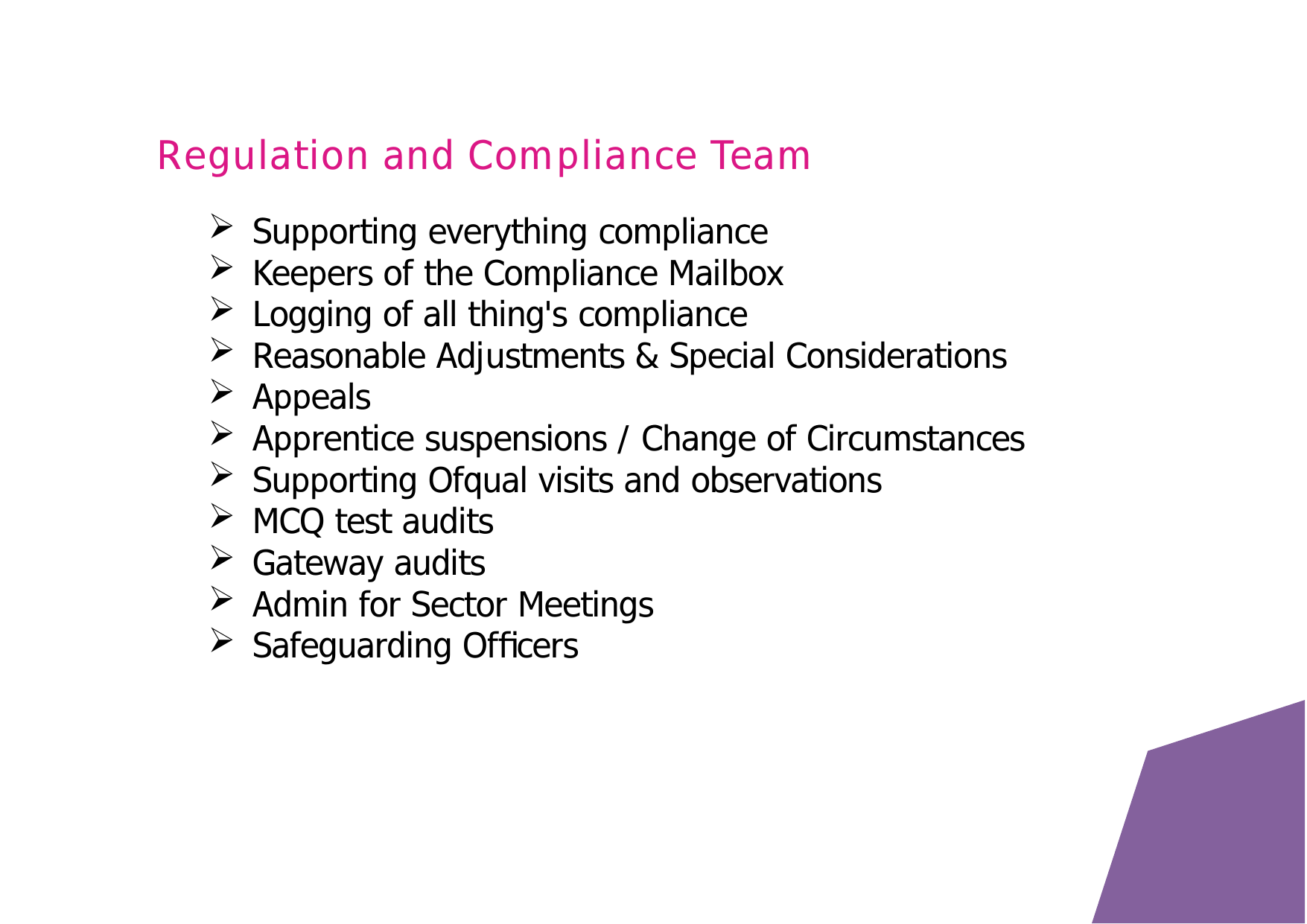

# Regulation and Compliance Team
Supporting everything compliance
Keepers of the Compliance Mailbox
Logging of all thing's compliance
Reasonable Adjustments & Special Considerations
Appeals
Apprentice suspensions / Change of Circumstances
Supporting Ofqual visits and observations
MCQ test audits
Gateway audits
Admin for Sector Meetings
Safeguarding Officers